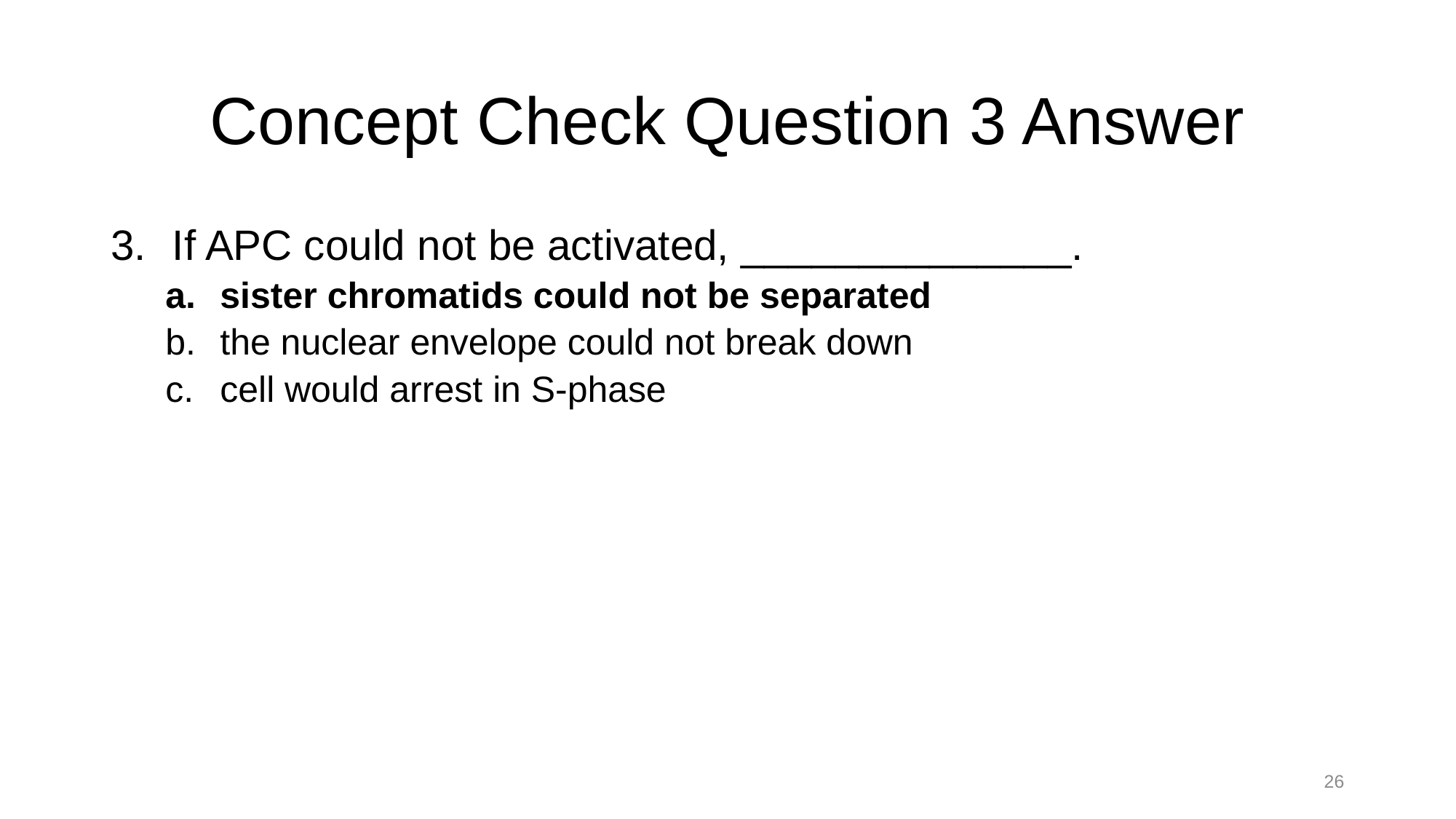

# Concept Check Question 3 Answer
If APC could not be activated, ______________.
sister chromatids could not be separated
the nuclear envelope could not break down
cell would arrest in S-phase

26